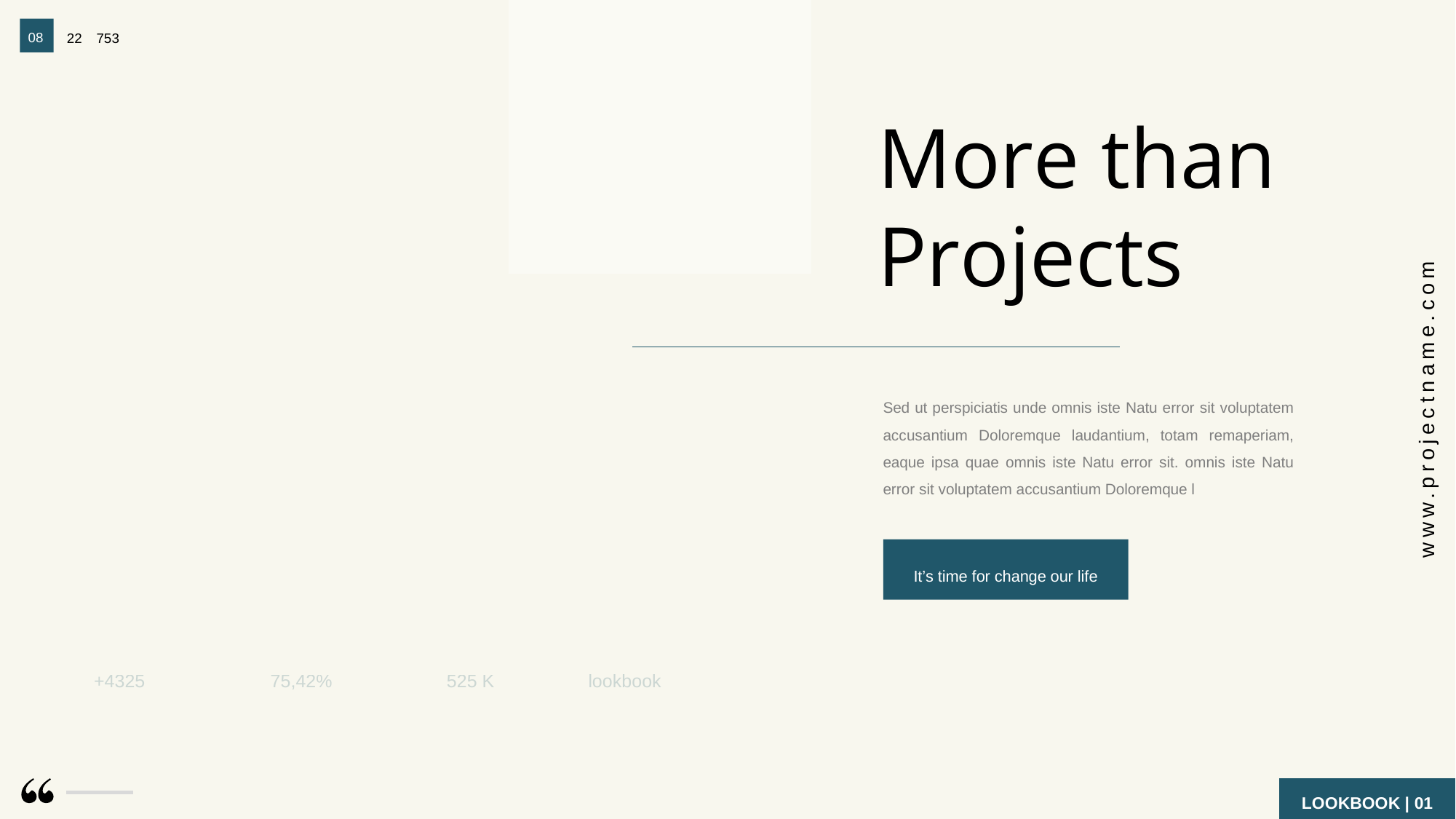

08
22
753
www.projectname.com

LOOKBOOK | 01
More than Projects

Sed ut perspiciatis unde omnis iste Natu error sit voluptatem accusantium Doloremque laudantium, totam remaperiam, eaque ipsa quae omnis iste Natu error sit. omnis iste Natu error sit voluptatem accusantium Doloremque l

It’s time for change our life
lookbook
+4325
75,42%
525 K